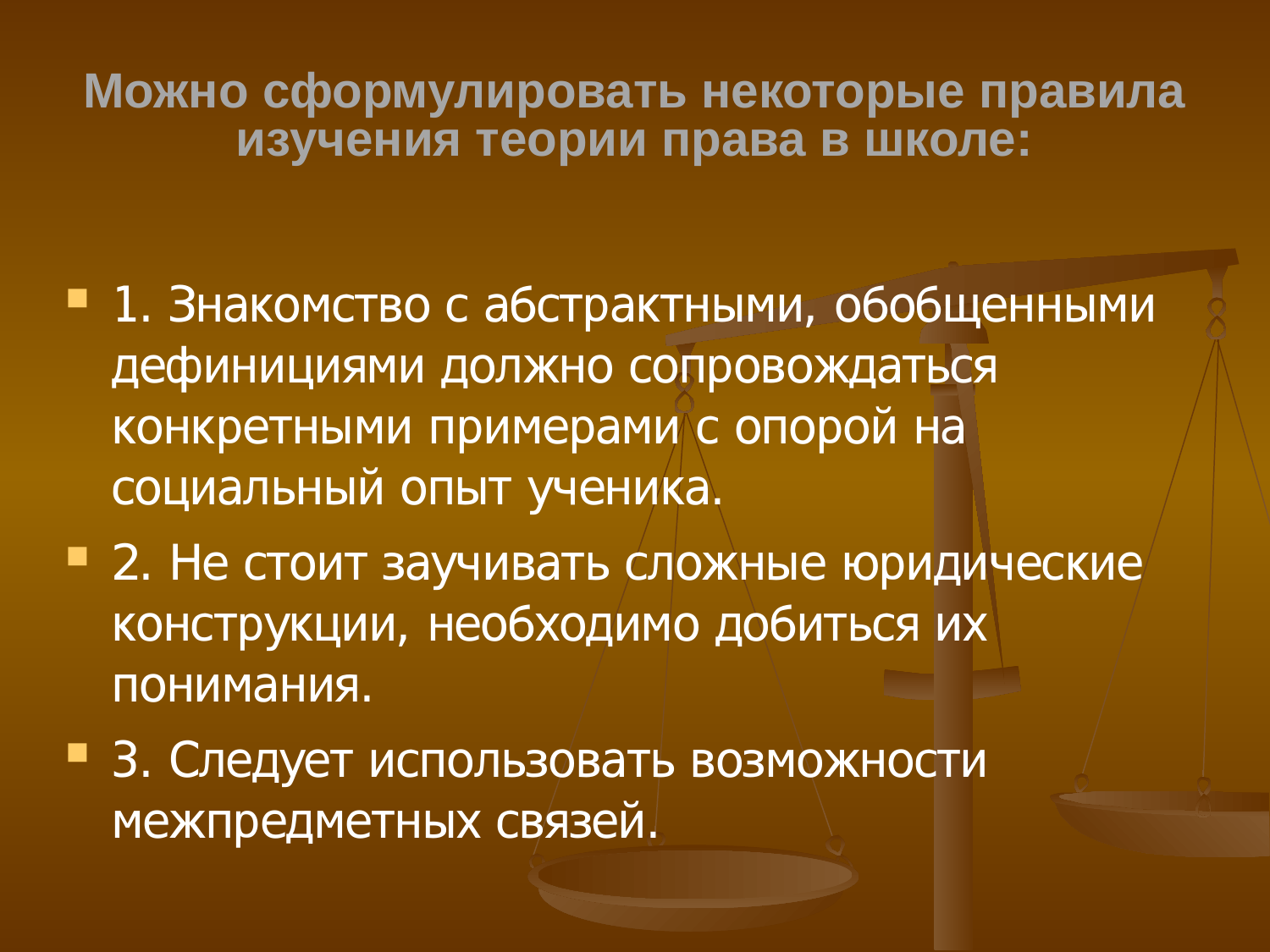

# Можно сформулировать некоторые правила изучения теории права в школе:
1. Знакомство с абстрактными, обобщенными дефинициями должно сопровождаться конкретными примерами с опорой на социальный опыт ученика.
2. Не стоит заучивать сложные юридические конструкции, необходимо добиться их понимания.
3. Следует использовать возможности межпредметных связей.